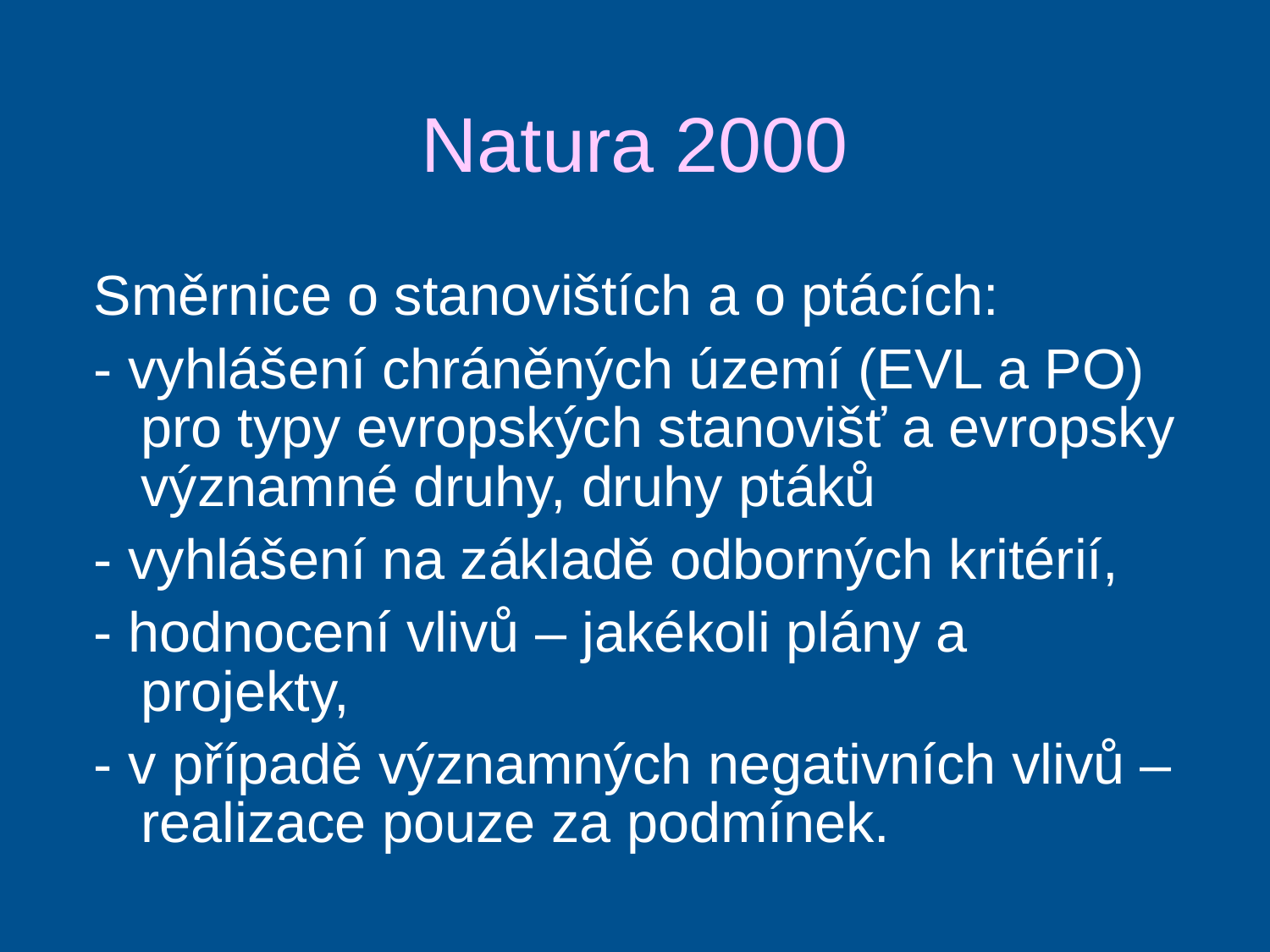

Natura 2000
Směrnice o stanovištích a o ptácích:
- vyhlášení chráněných území (EVL a PO) pro typy evropských stanovišť a evropsky významné druhy, druhy ptáků
- vyhlášení na základě odborných kritérií,
- hodnocení vlivů – jakékoli plány a projekty,
- v případě významných negativních vlivů – realizace pouze za podmínek.